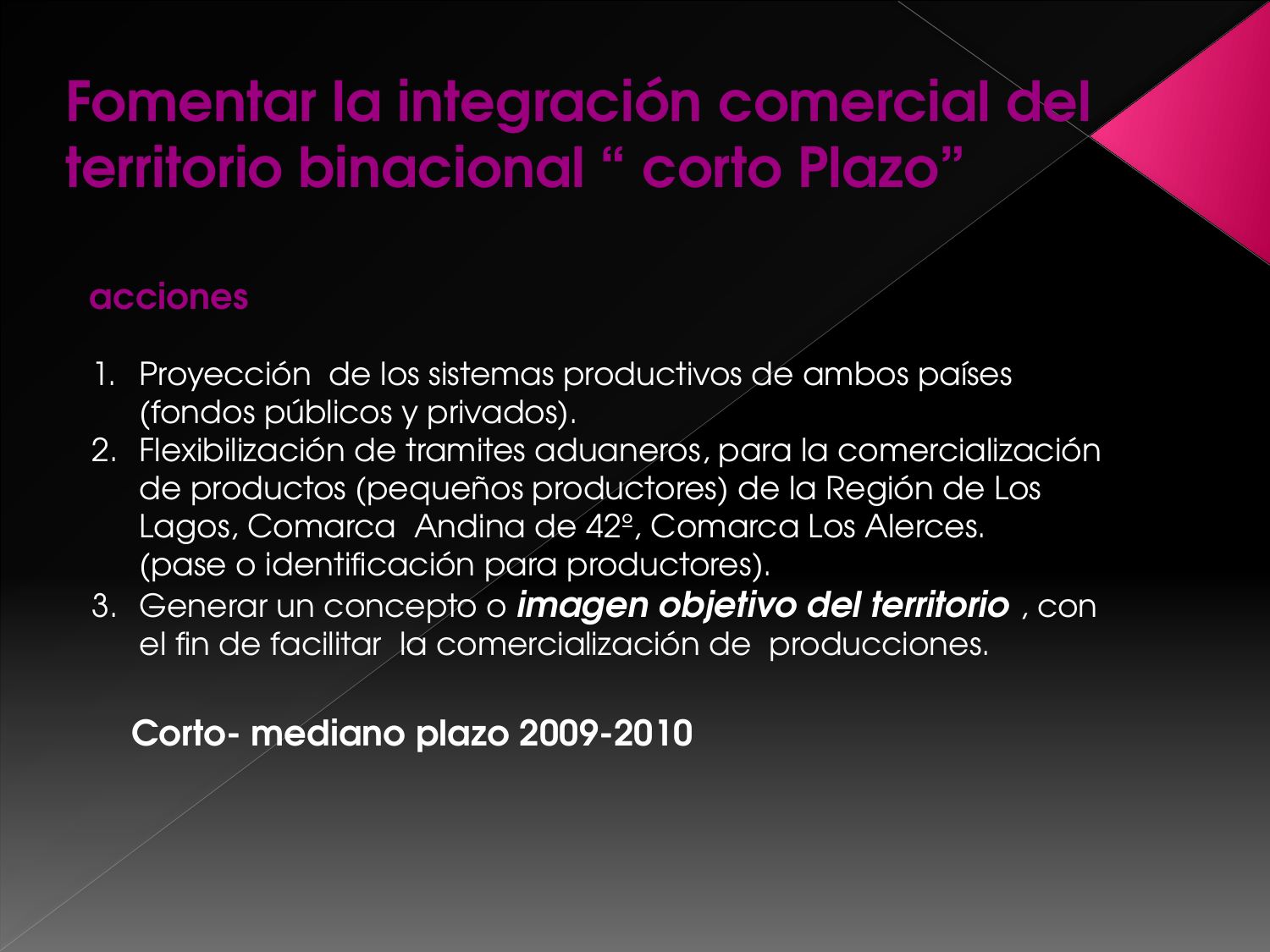

# Fomentar la integración comercial del territorio binacional “ corto Plazo”
acciones
Proyección  de los sistemas productivos de ambos países (fondos públicos y privados).
Flexibilización de tramites aduaneros, para la comercialización de productos (pequeños productores) de la Región de Los Lagos, Comarca  Andina de 42º, Comarca Los Alerces.
	(pase o identificación para productores).
Generar un concepto o imagen objetivo del territorio , con el fin de facilitar  la comercialización de  producciones.
Corto- mediano plazo 2009-2010